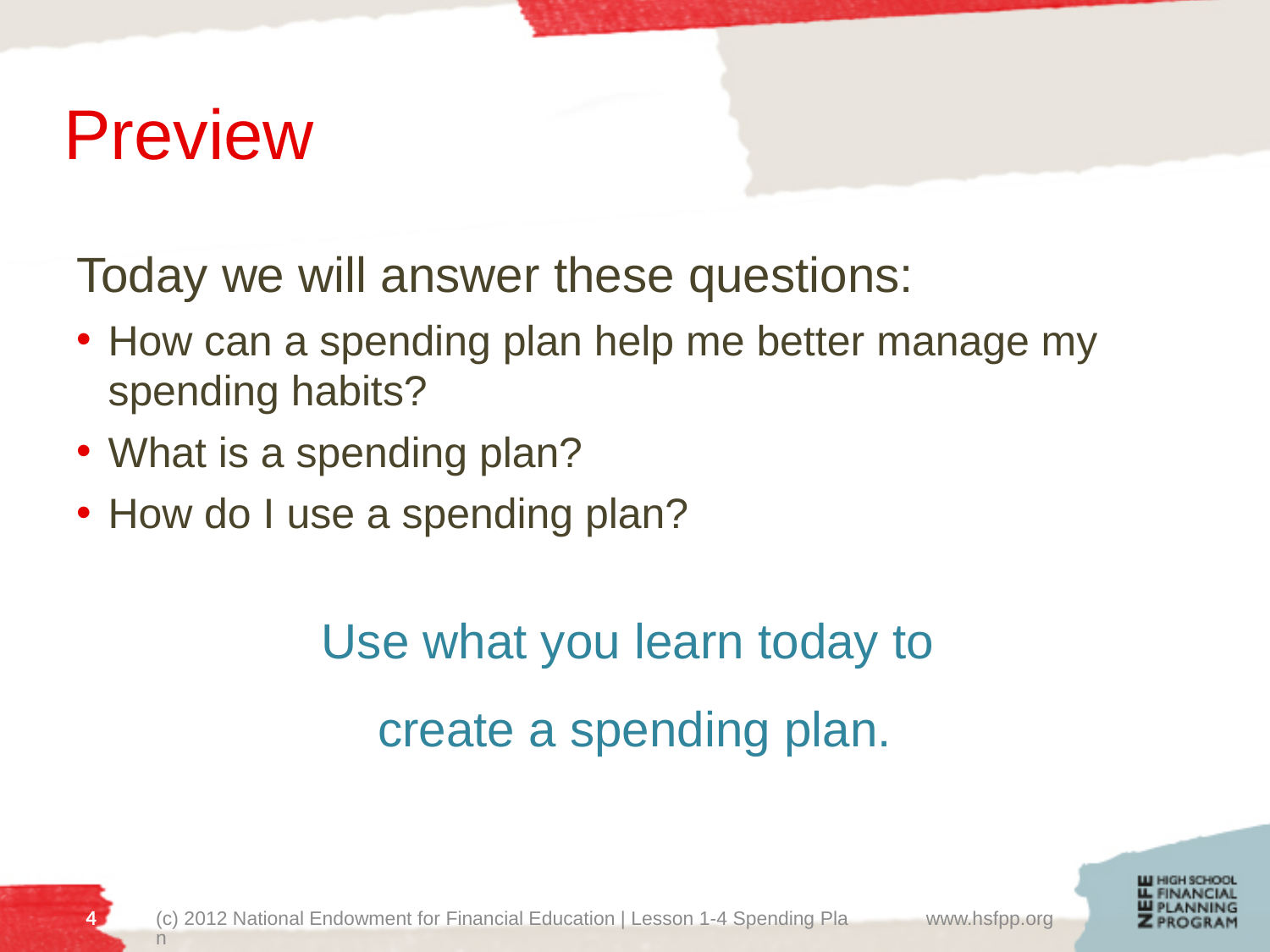

# Preview
Today we will answer these questions:
How can a spending plan help me better manage my spending habits?
What is a spending plan?
How do I use a spending plan?
Use what you learn today to
create a spending plan.

4
(c) 2012 National Endowment for Financial Education | Lesson 1-4 Spending Plan
www.hsfpp.org